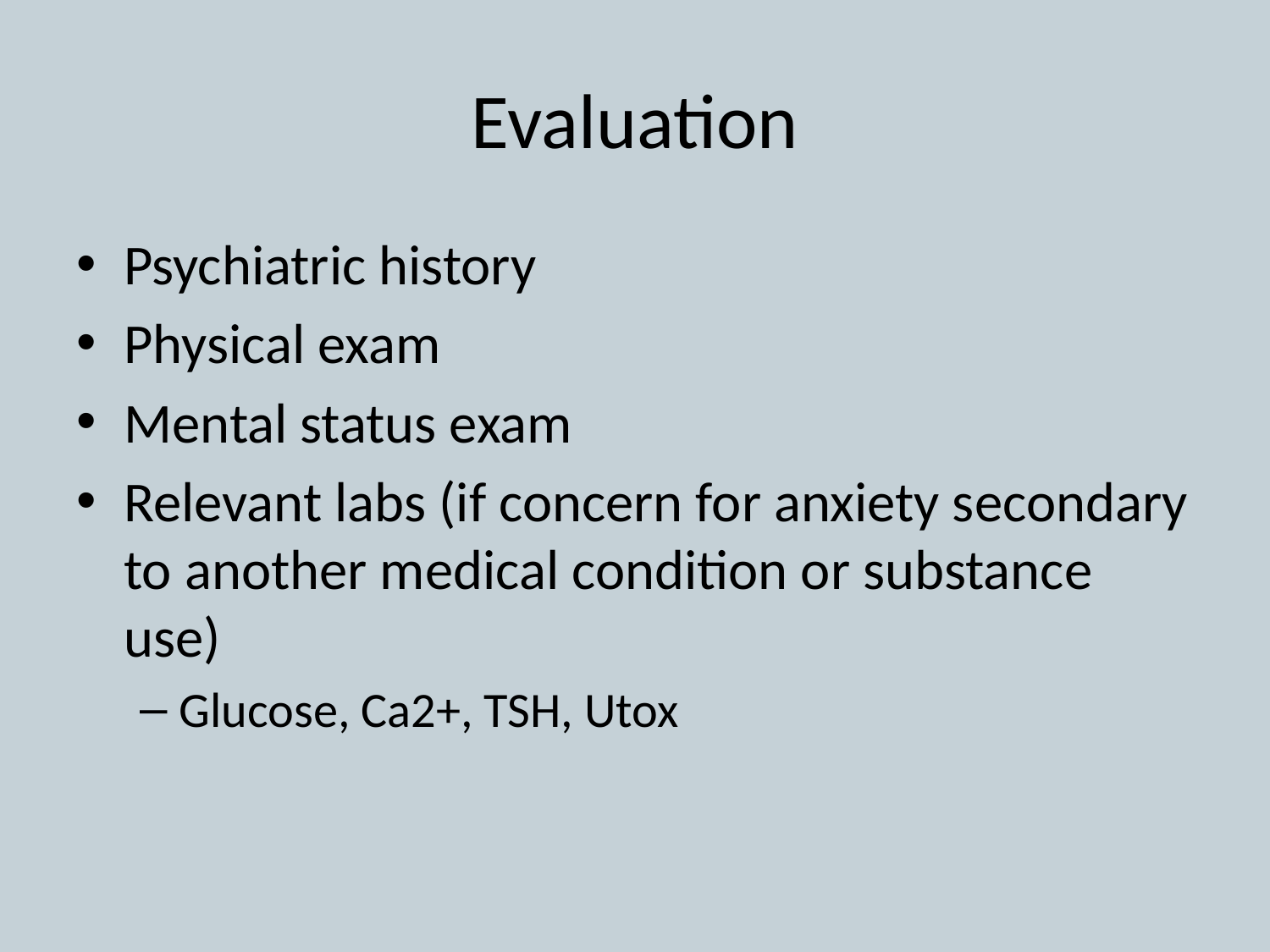

# Evaluation
Psychiatric history
Physical exam
Mental status exam
Relevant labs (if concern for anxiety secondary to another medical condition or substance use)
Glucose, Ca2+, TSH, Utox